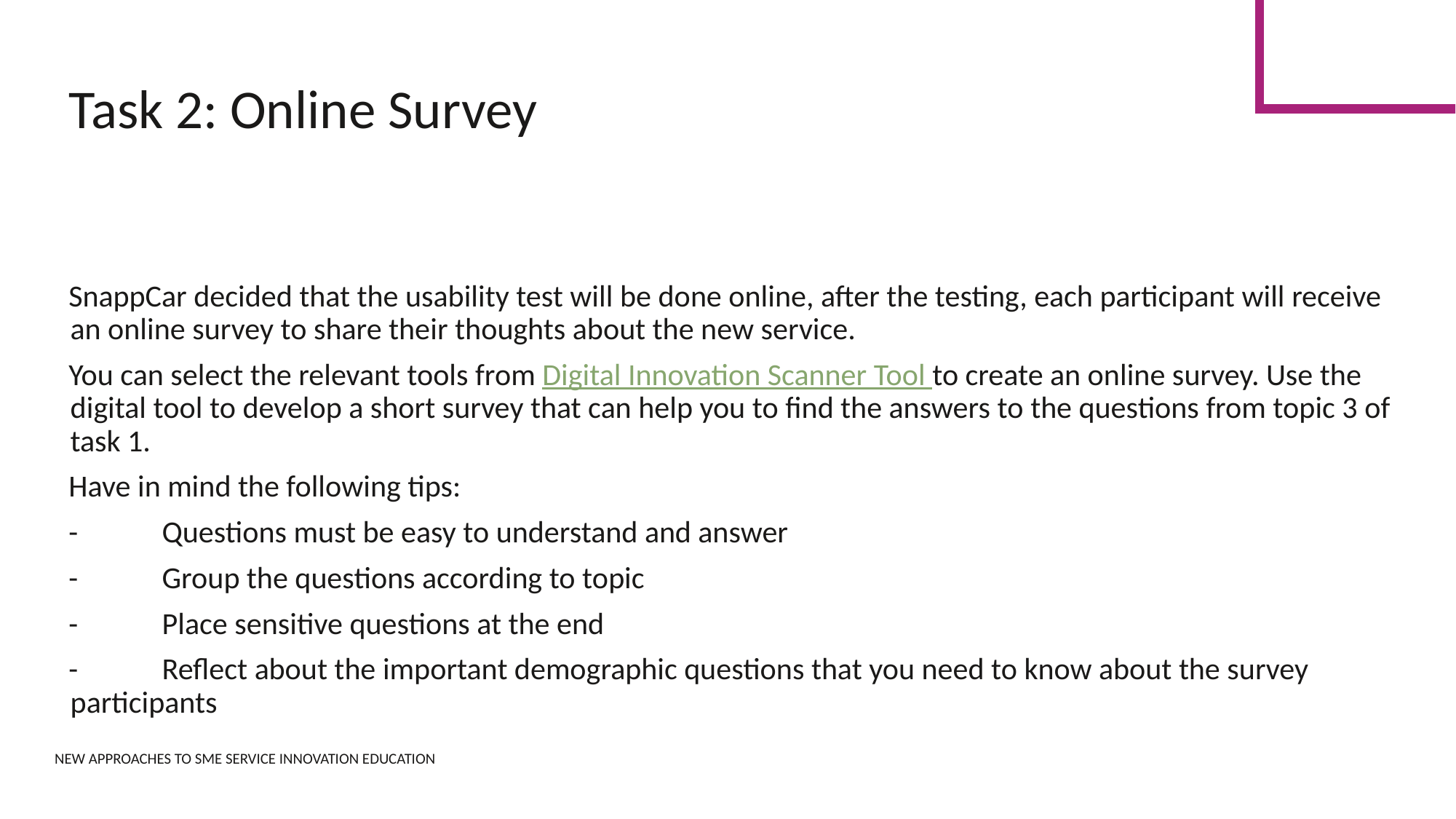

Task 2: Online Survey
SnappCar decided that the usability test will be done online, after the testing, each participant will receive an online survey to share their thoughts about the new service.
You can select the relevant tools from Digital Innovation Scanner Tool to create an online survey. Use the digital tool to develop a short survey that can help you to ﬁnd the answers to the questions from topic 3 of task 1.
Have in mind the following tips:
-	Questions must be easy to understand and answer
-	Group the questions according to topic
-	Place sensitive questions at the end
-	Reﬂect about the important demographic questions that you need to know about the survey participants